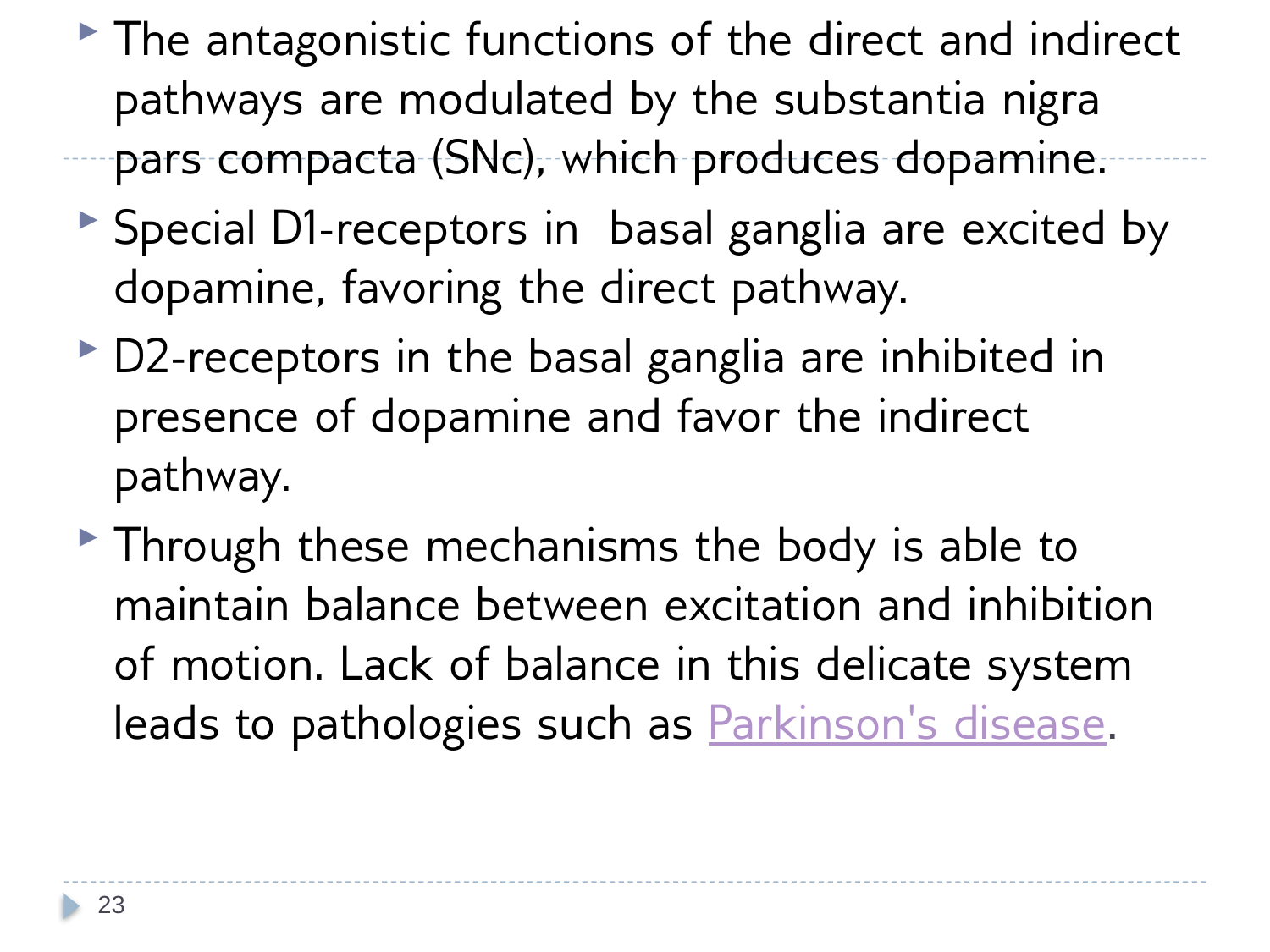

The antagonistic functions of the direct and indirect pathways are modulated by the substantia nigra pars compacta (SNc), which produces dopamine.
Special D1-receptors in  basal ganglia are excited by dopamine, favoring the direct pathway.
D2-receptors in the basal ganglia are inhibited in presence of dopamine and favor the indirect pathway.
Through these mechanisms the body is able to maintain balance between excitation and inhibition of motion. Lack of balance in this delicate system leads to pathologies such as Parkinson's disease.

23